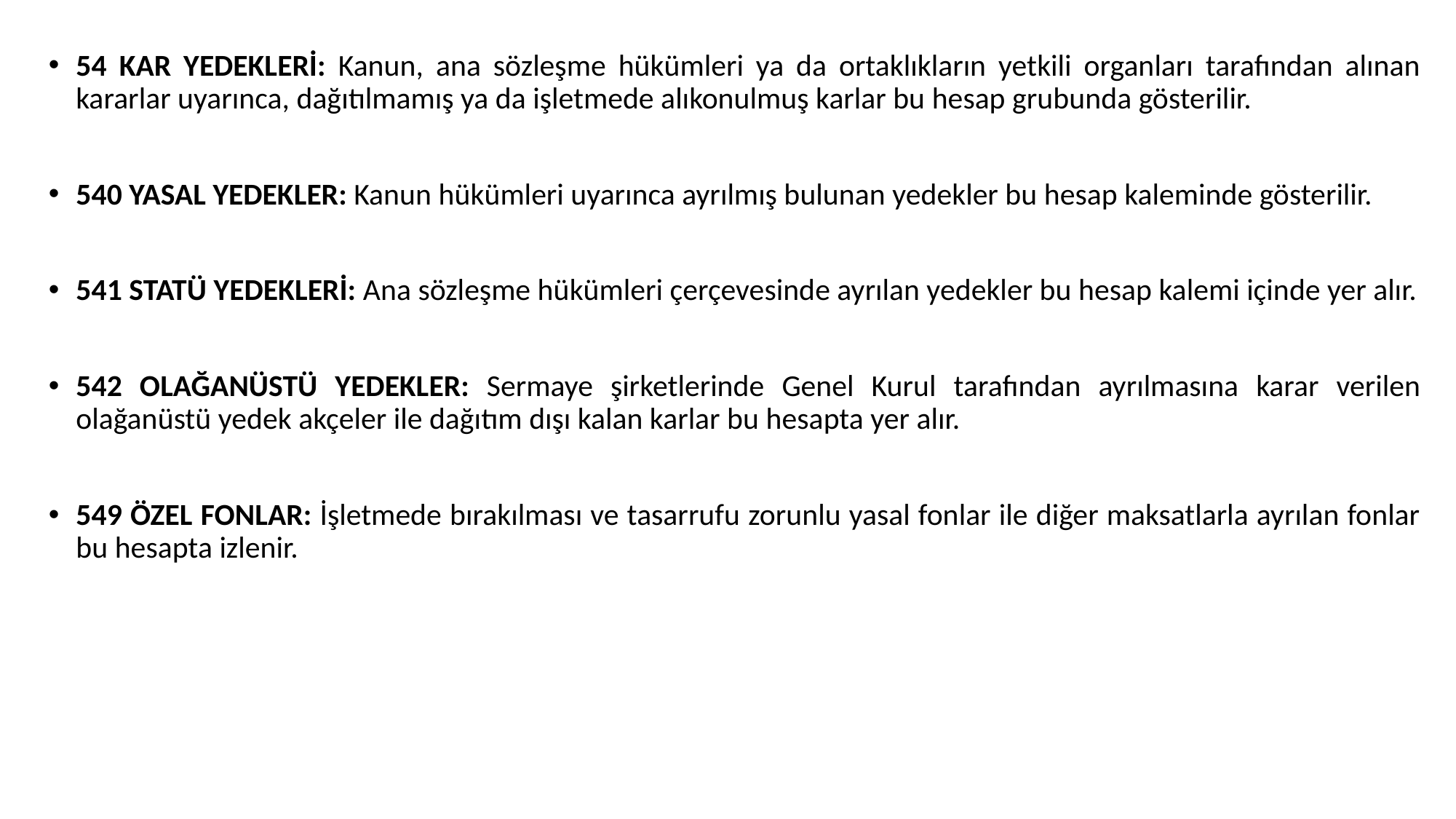

54 KAR YEDEKLERİ: Kanun, ana sözleşme hükümleri ya da ortaklıkların yetkili organları tarafından alınan kararlar uyarınca, dağıtılmamış ya da işletmede alıkonulmuş karlar bu hesap grubunda gösterilir.

540 YASAL YEDEKLER: Kanun hükümleri uyarınca ayrılmış bulunan yedekler bu hesap kaleminde gösterilir.

541 STATÜ YEDEKLERİ: Ana sözleşme hükümleri çerçevesinde ayrılan yedekler bu hesap kalemi içinde yer alır.

542 OLAĞANÜSTÜ YEDEKLER: Sermaye şirketlerinde Genel Kurul tarafından ayrılmasına karar verilen olağanüstü yedek akçeler ile dağıtım dışı kalan karlar bu hesapta yer alır.

549 ÖZEL FONLAR: İşletmede bırakılması ve tasarrufu zorunlu yasal fonlar ile diğer maksatlarla ayrılan fonlar bu hesapta izlenir.